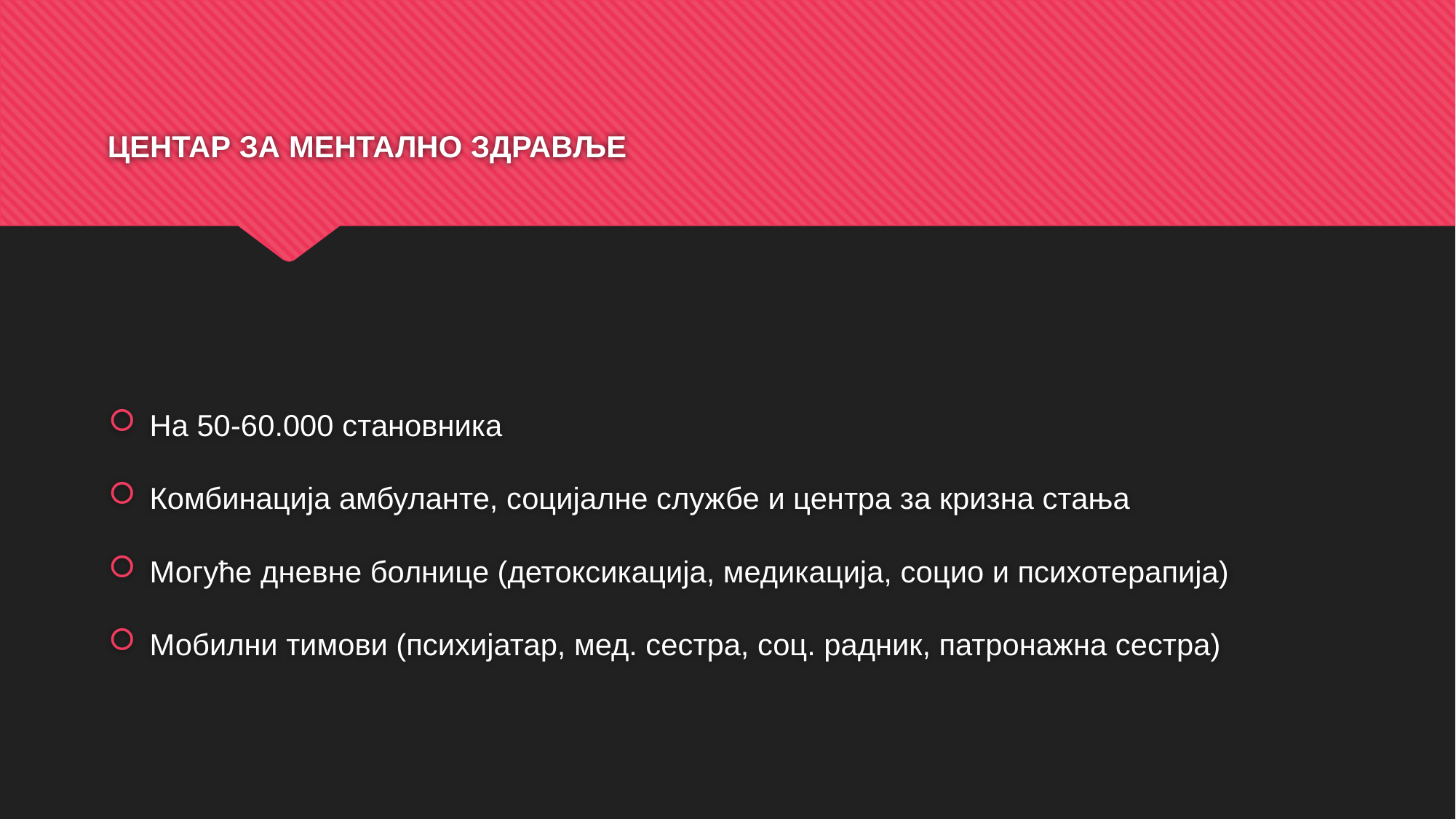

# ЦЕНТАР ЗА МЕНТАЛНО ЗДРАВЉЕ

На 50-60.000 становника

Комбинација амбуланте, социјалне службе и центра за кризна стања

Могуће дневне болнице (детоксикација, медикација, социо и психотерапија)

Мобилни тимови (психијатар, мед. сестра, соц. радник, патронажна сестра)